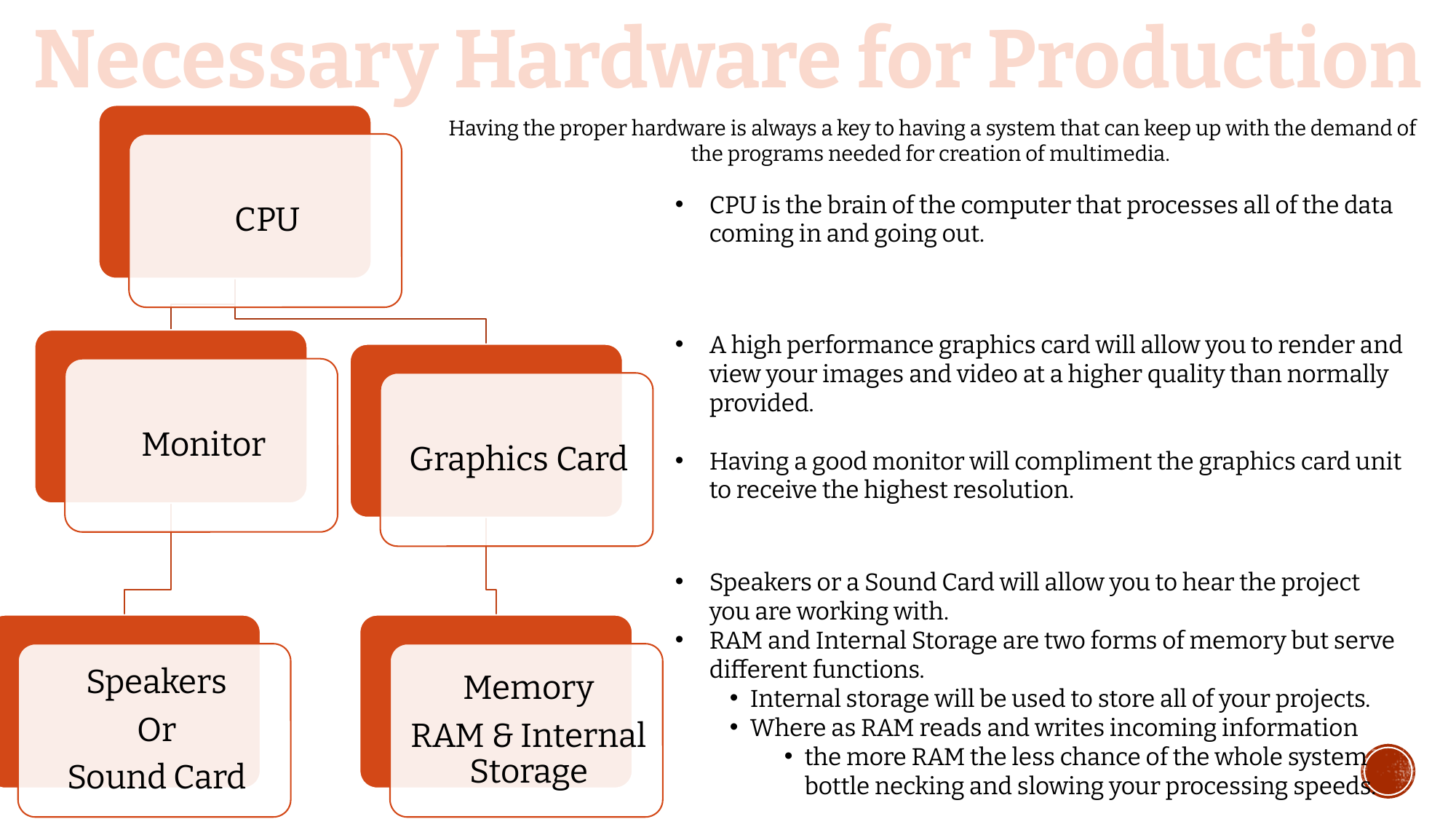

Necessary Hardware for Production
CPU
Monitor
Speakers
Or
Sound Card
Graphics Card
Memory
RAM & Internal Storage
Having the proper hardware is always a key to having a system that can keep up with the demand of the programs needed for creation of multimedia.

CPU is the brain of the computer that processes all of the data coming in and going out.

A high performance graphics card will allow you to render and view your images and video at a higher quality than normally provided.

Having a good monitor will compliment the graphics card unit to receive the highest resolution.

Speakers or a Sound Card will allow you to hear the project you are working with.
RAM and Internal Storage are two forms of memory but serve different functions.
Internal storage will be used to store all of your projects.
Where as RAM reads and writes incoming information
the more RAM the less chance of the whole system bottle necking and slowing your processing speeds.